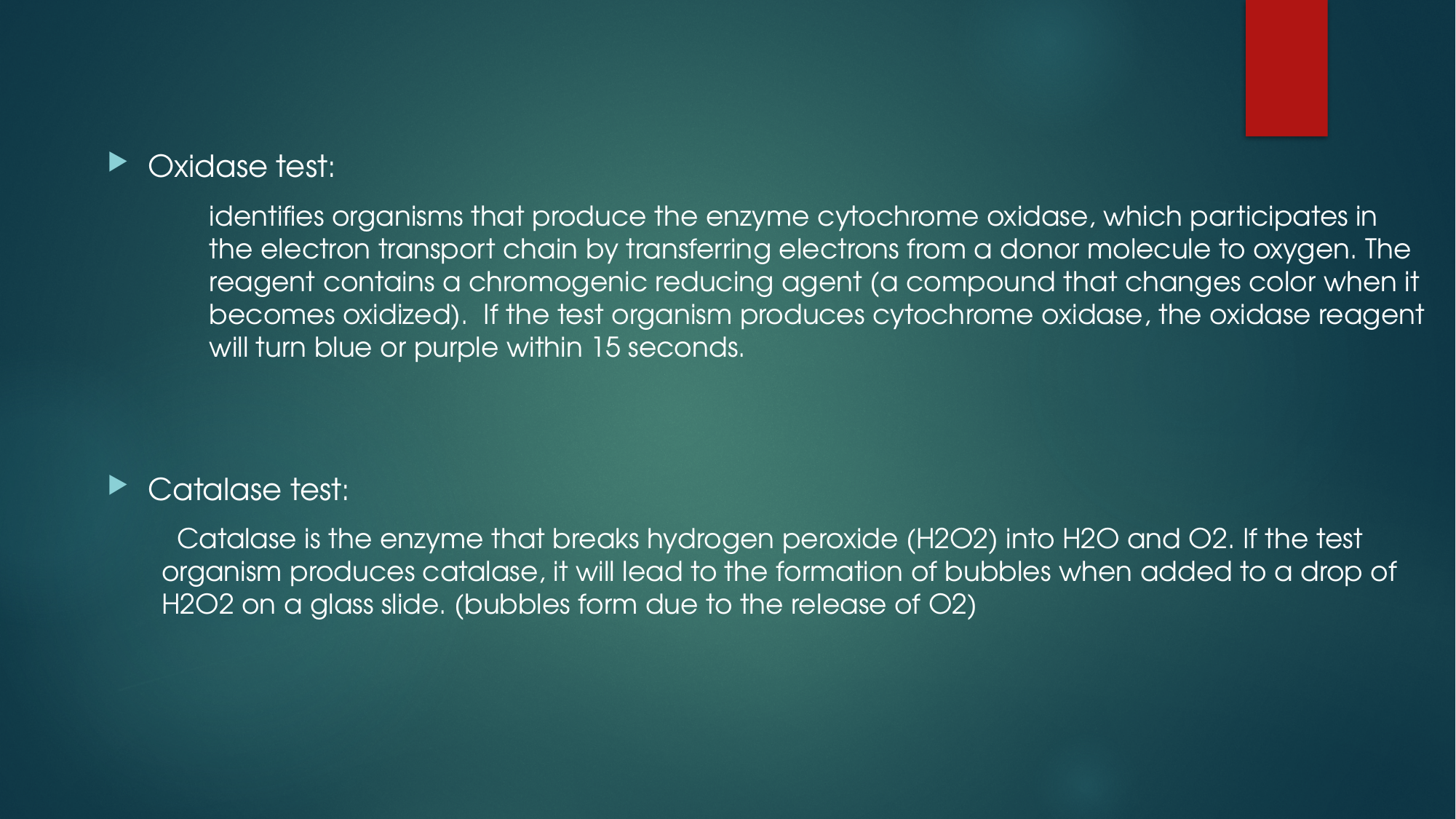

Oxidase test:
identifies organisms that produce the enzyme cytochrome oxidase, which participates in the electron transport chain by transferring electrons from a donor molecule to oxygen. The reagent contains a chromogenic reducing agent (a compound that changes color when it becomes oxidized).  If the test organism produces cytochrome oxidase, the oxidase reagent will turn blue or purple within 15 seconds.

Catalase test:
  Catalase is the enzyme that breaks hydrogen peroxide (H2O2) into H2O and O2. If the test organism produces catalase, it will lead to the formation of bubbles when added to a drop of H2O2 on a glass slide. (bubbles form due to the release of O2)